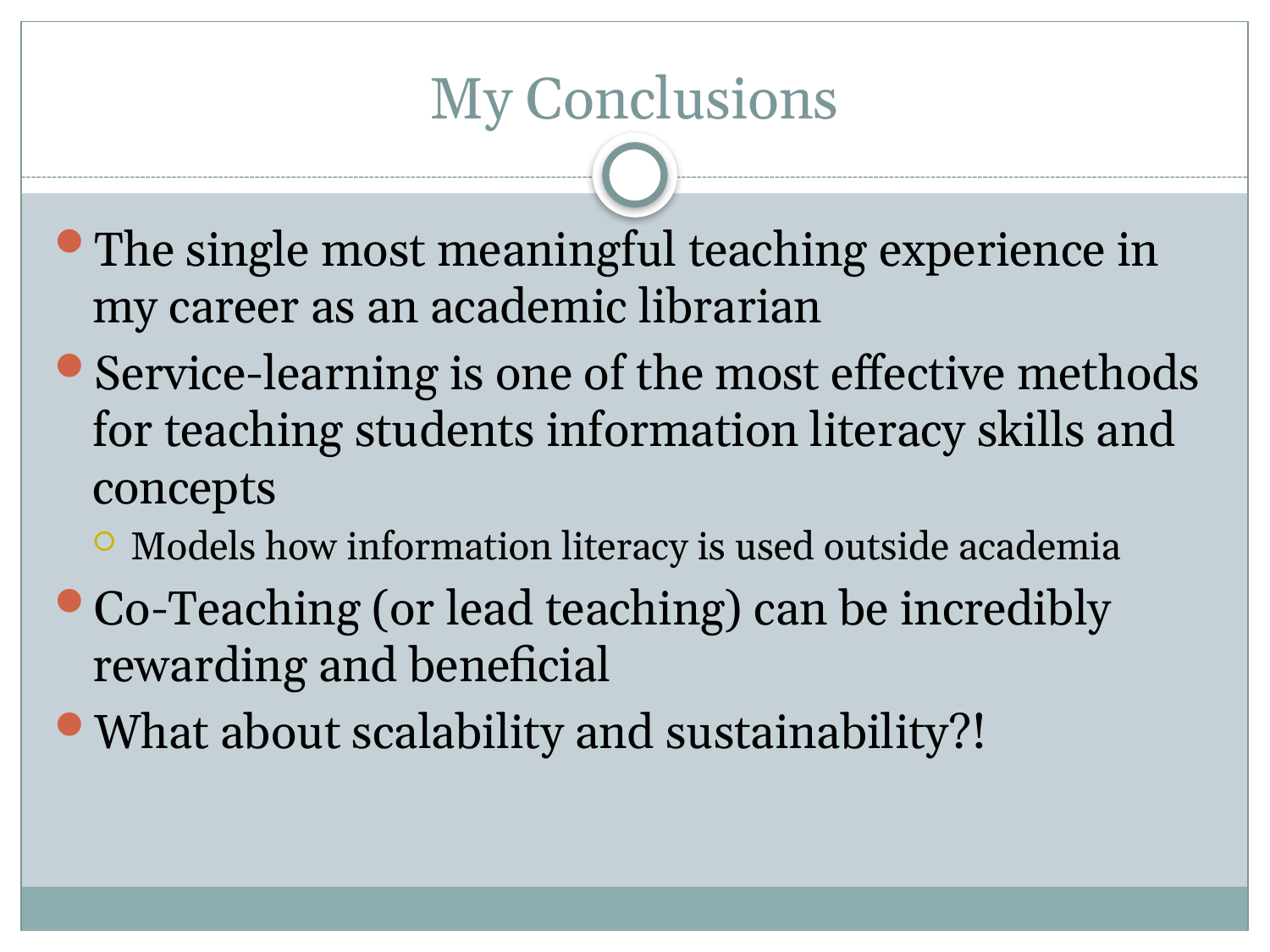

# My Conclusions
The single most meaningful teaching experience in my career as an academic librarian
Service-learning is one of the most effective methods for teaching students information literacy skills and concepts
Models how information literacy is used outside academia
Co-Teaching (or lead teaching) can be incredibly rewarding and beneficial
What about scalability and sustainability?!